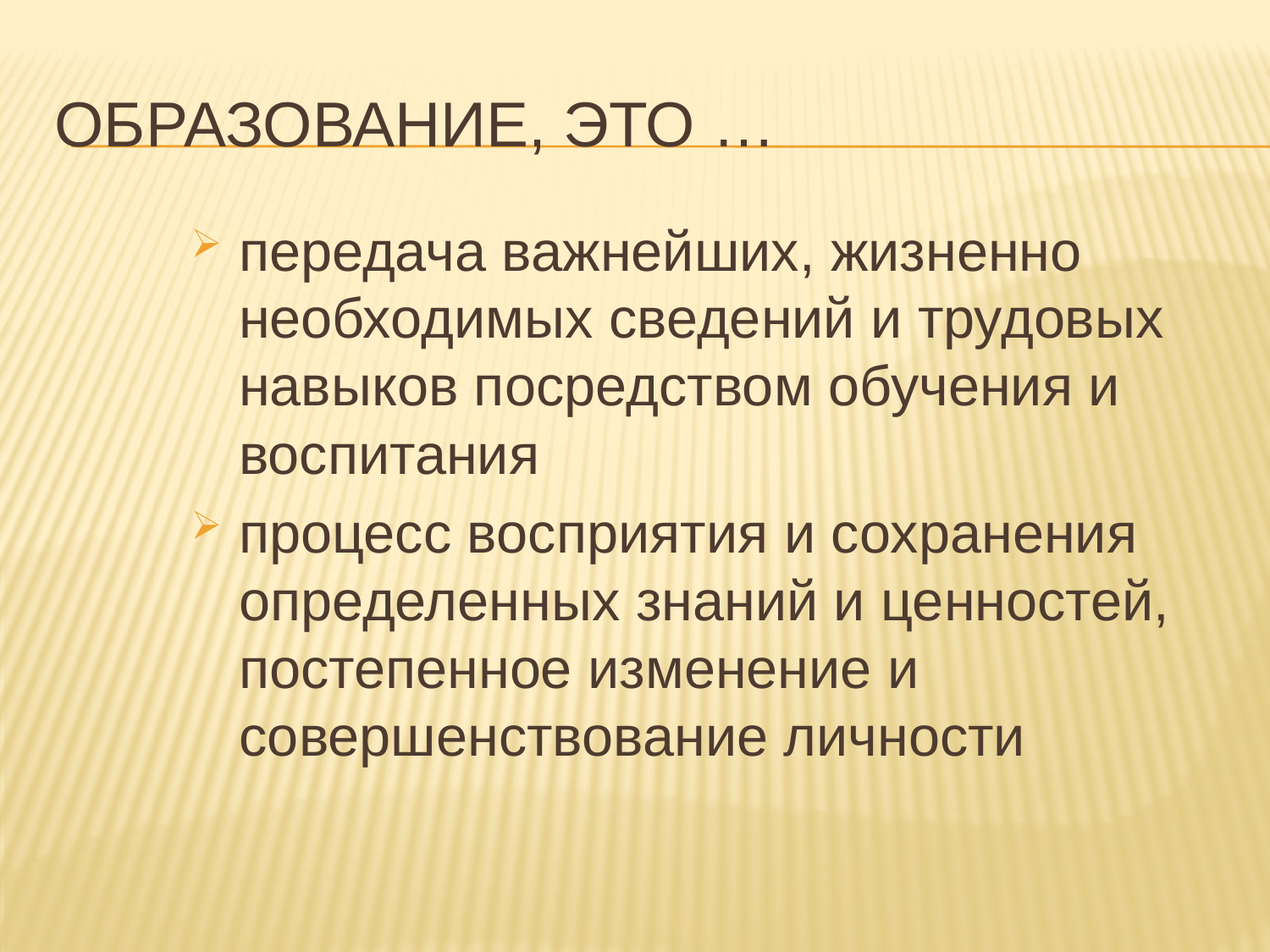

# Образование, это …
передача важнейших, жизненно необходимых сведений и трудовых навыков посредством обучения и воспитания
процесс восприятия и сохранения определенных знаний и ценностей, постепенное изменение и совершенствование личности